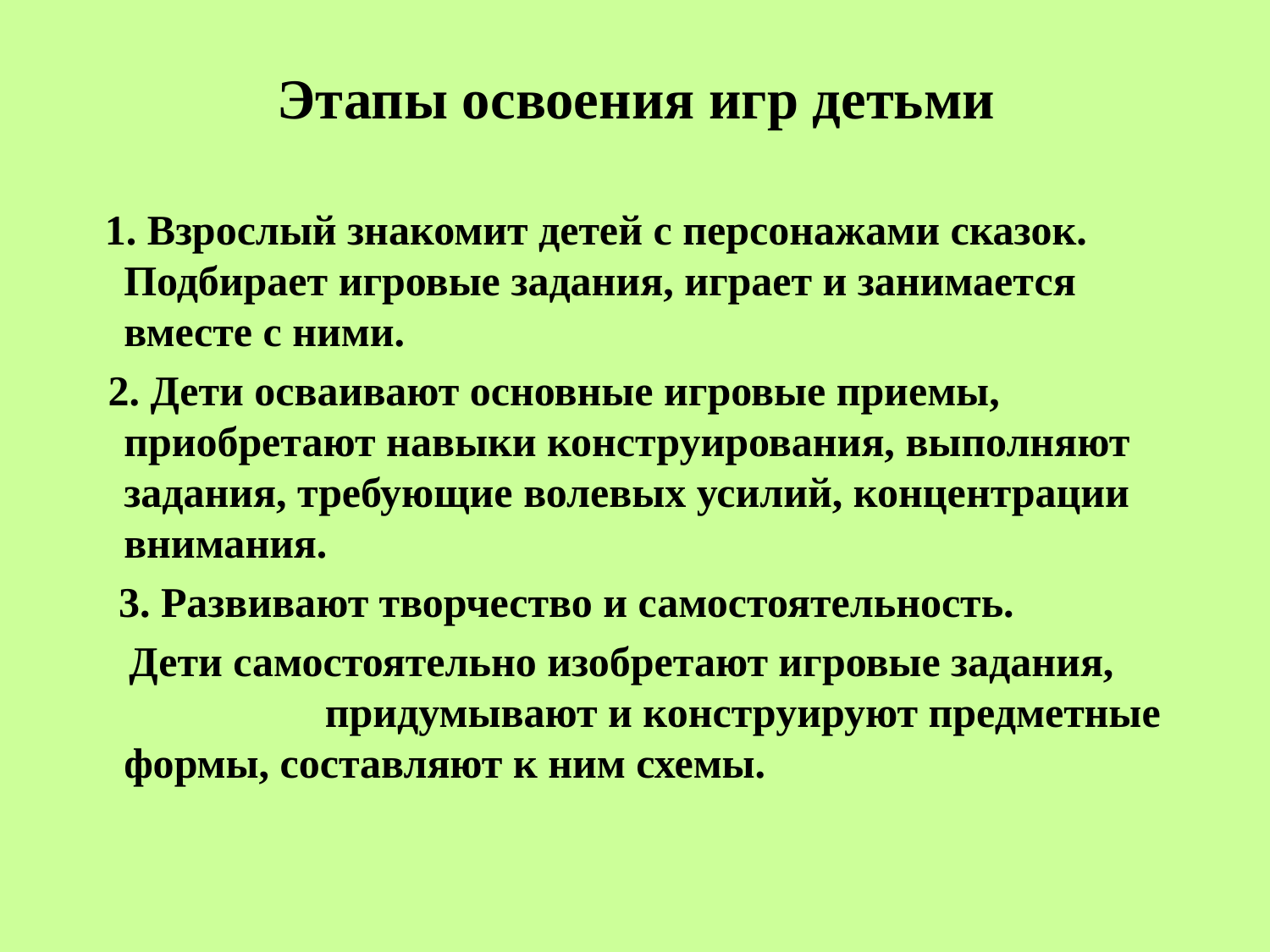

# Этапы освоения игр детьми
   1. Взрослый знакомит детей с персонажами сказок.    Подбирает игровые задания, играет и занимается вместе с ними.
   2. Дети осваивают основные игровые приемы, приобретают навыки конструирования, выполняют задания, требующие волевых усилий, концентрации внимания.
    3. Развивают творчество и самостоятельность.
     Дети самостоятельно изобретают игровые задания,                           придумывают и конструируют предметные формы, составляют к ним схемы.